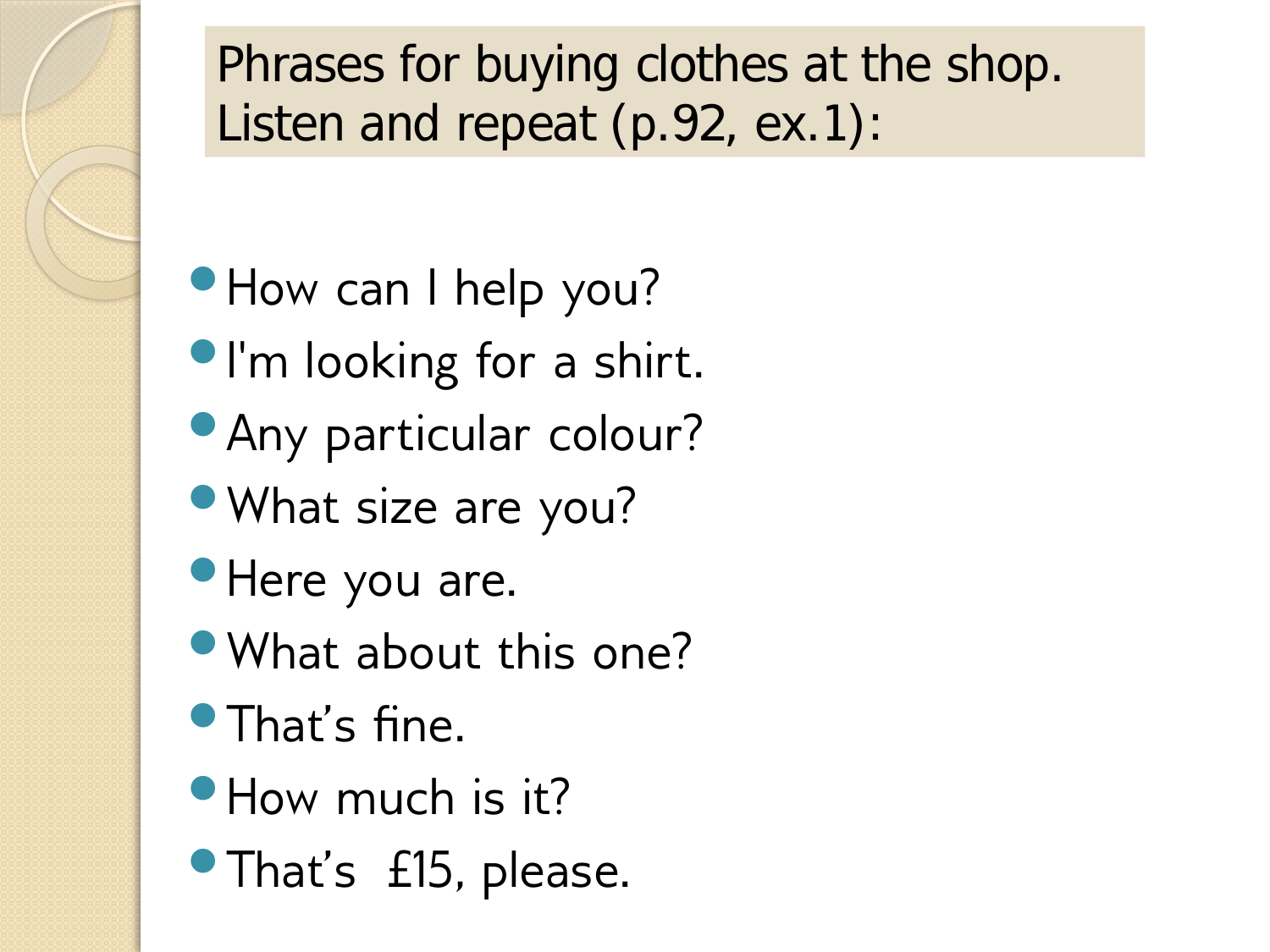

Phrases for buying clothes at the shop. Listen and repeat (p.92, ex.1):
How can I help you?
I'm looking for a shirt.
Any particular colour?
What size are you?
Here you are.
What about this one?
That’s fine.
How much is it?
That’s  £15, please.